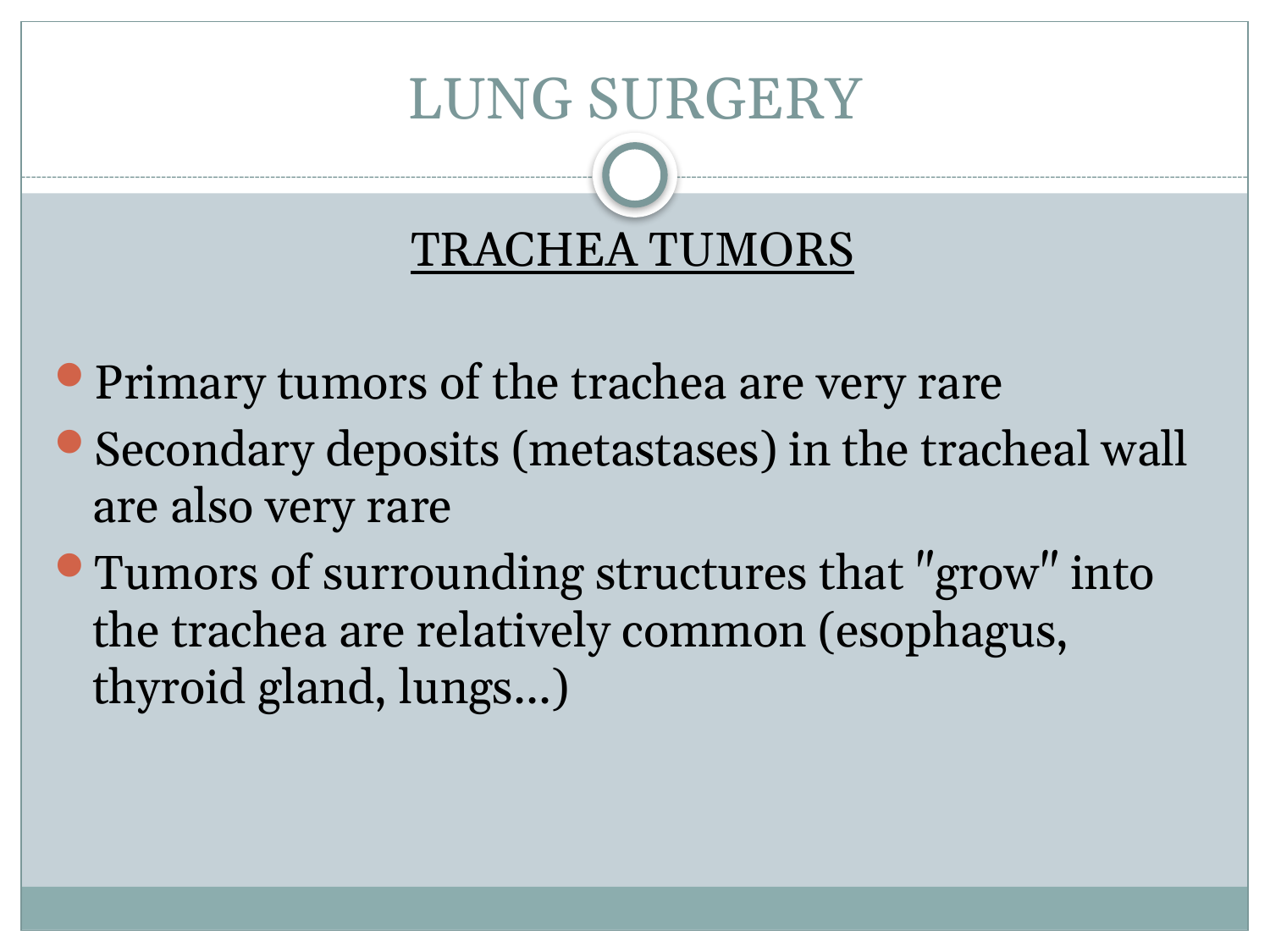

# LUNG SURGERY
TRACHEA TUMORS

Primary tumors of the trachea are very rare
Secondary deposits (metastases) in the tracheal wall are also very rare
Tumors of surrounding structures that "grow" into the trachea are relatively common (esophagus, thyroid gland, lungs...)